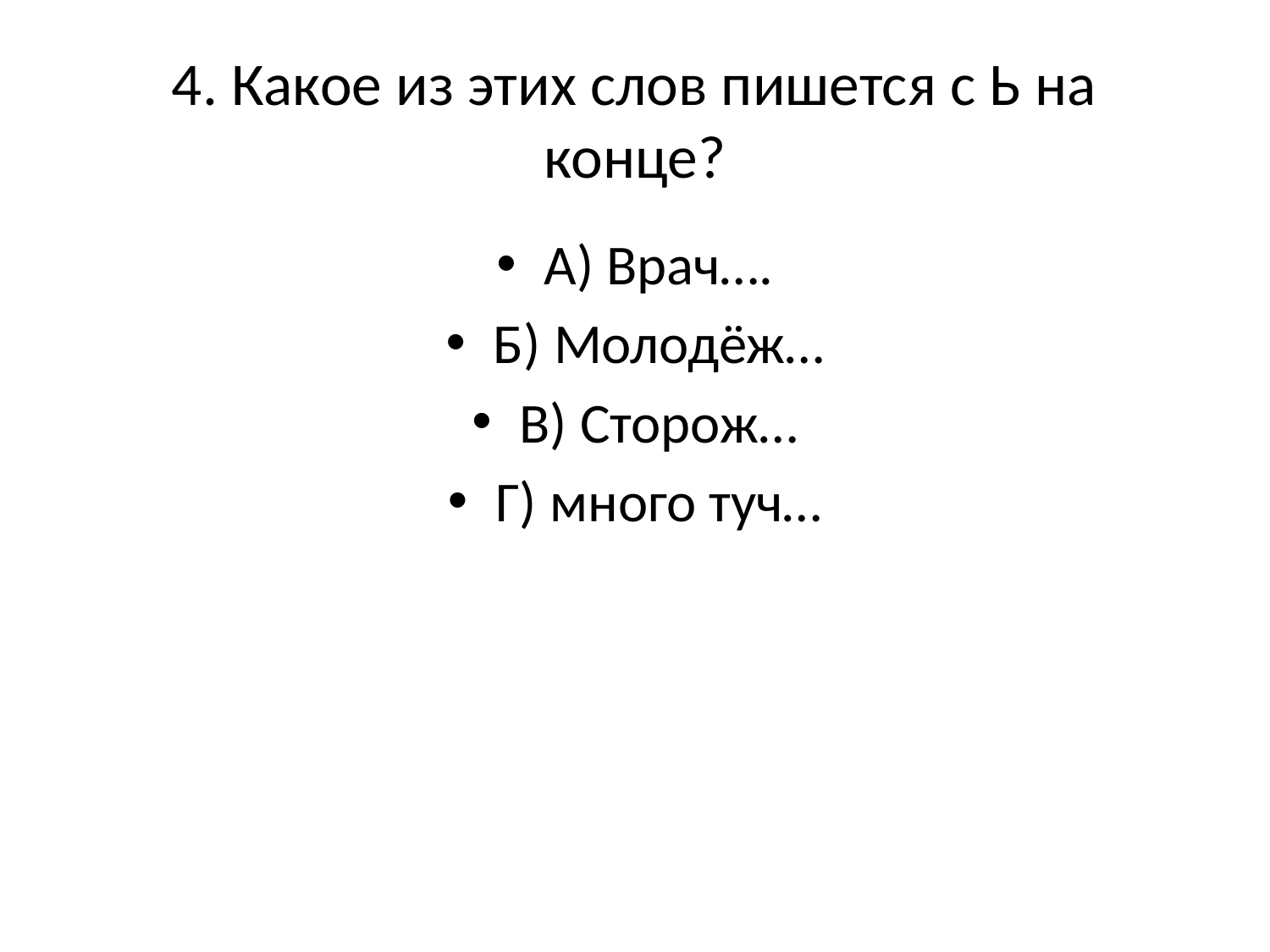

# 4. Какое из этих слов пишется с Ь на конце?
А) Врач….
Б) Молодёж…
В) Сторож…
Г) много туч…